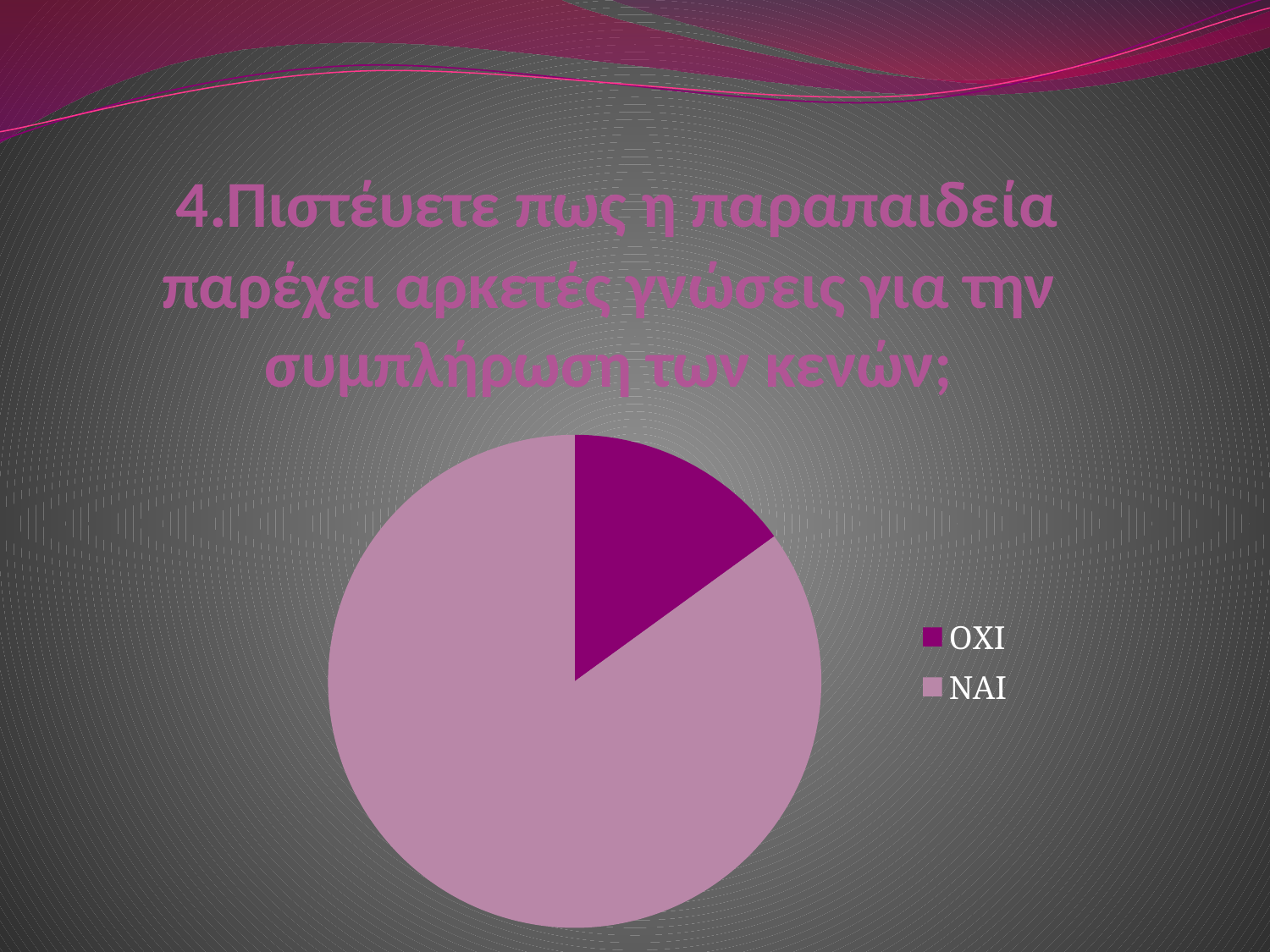

# 4.Πιστέυετε πως η παραπαιδεία παρέχει αρκετές γνώσεις για την συμπλήρωση των κενών;

### Chart

| Category | Πωλήσεις |
|---|---|
| OXI | 15.0 |
| NAI | 85.0 |